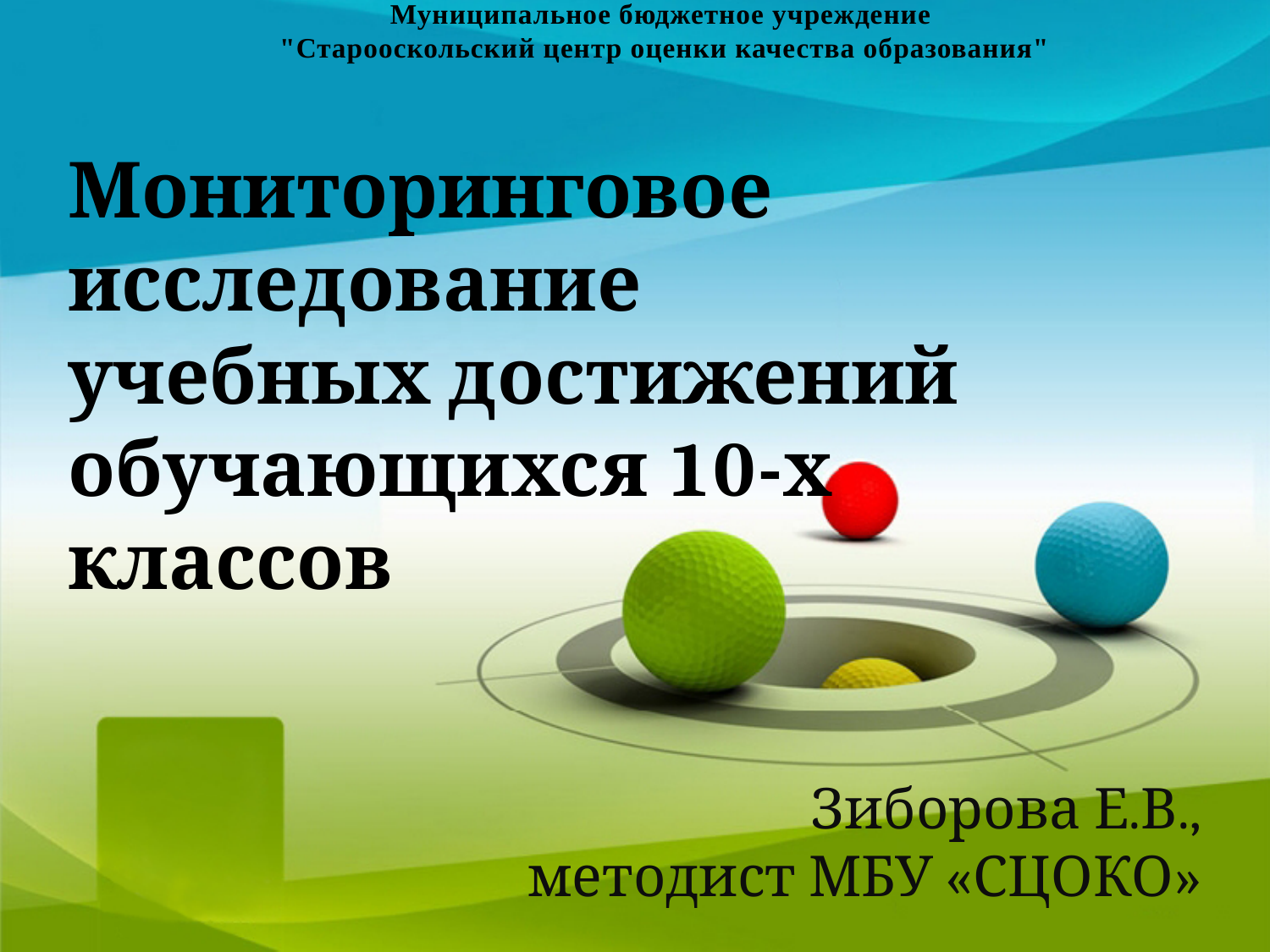

Муниципальное бюджетное учреждение
"Старооскольский центр оценки качества образования"
# Мониторинговое исследование учебных достижений обучающихся 10-х классов
Зиборова Е.В.,
методист МБУ «СЦОКО»